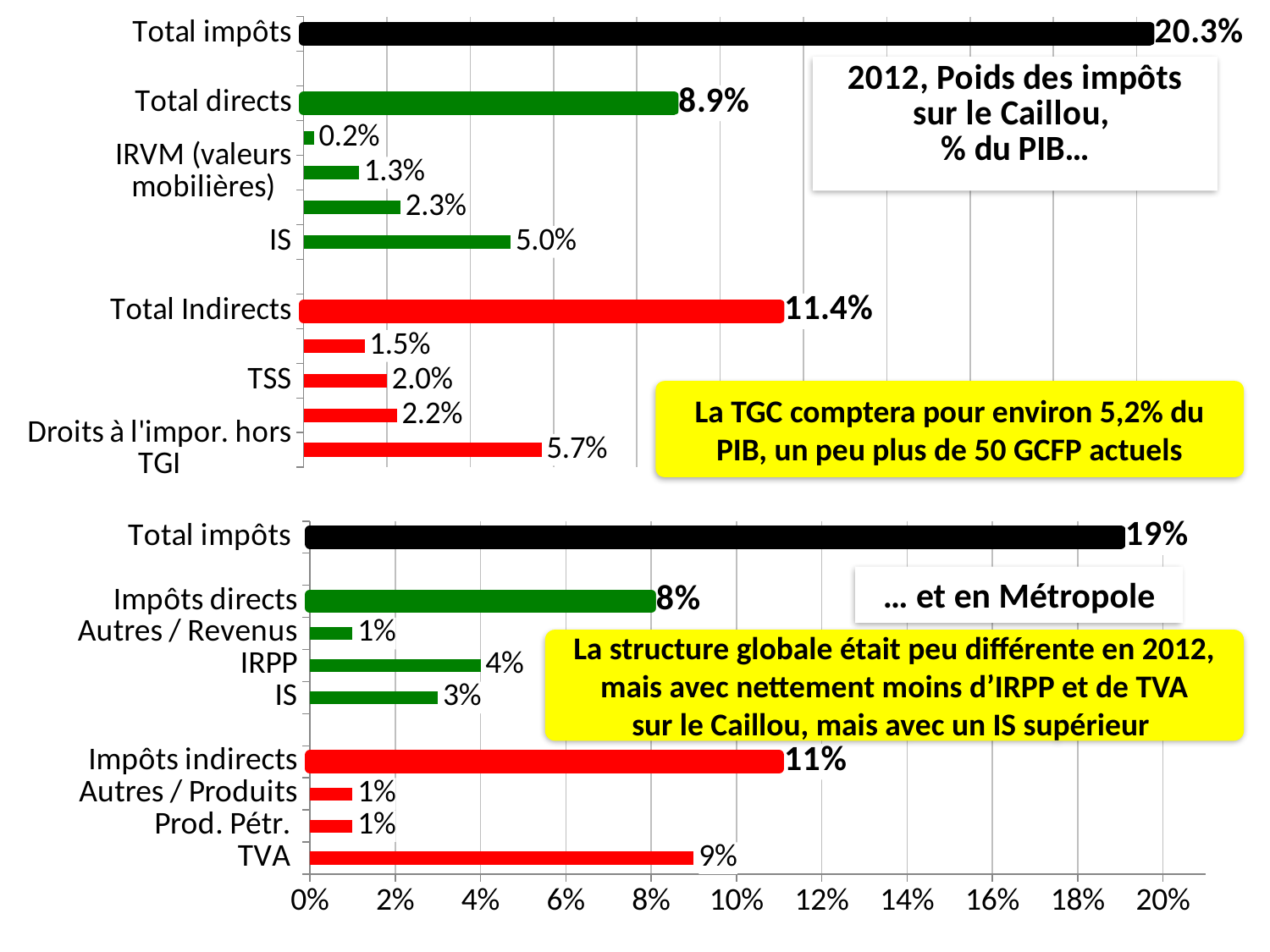

### Chart

| Category | % du PIB |
|---|---|
| Droits à l'impor. hors TGI | 0.0571496710938721 |
| TGI | 0.0224068101761081 |
| TSS | 0.0200236184117833 |
| Autres | 0.0146517072926786 |
| Total Indirects | 0.114231806974442 |
|  | None |
| IS | 0.0497528482403339 |
| IRPP | 0.0232733213027141 |
| IRVM (valeurs mobilières) | 0.0133170283314861 |
| Divers | 0.00249536889828431 |
| Total directs | 0.0888385667728185 |
|  | None |
| Total impôts | 0.203070373747261 |
La TGC comptera pour environ 5,2% du PIB, un peu plus de 50 GCFP actuels

### Chart

| Category | % du PIB |
|---|---|
| TVA  | 0.09 |
| Prod. Pétr.  | 0.01 |
| Autres / Produits | 0.01 |
| Impôts indirects | 0.11 |
|  | None |
| IS | 0.03 |
| IRPP | 0.04 |
| Autres / Revenus | 0.01 |
| Impôts directs | 0.08 |
|  | None |
| Total impôts  | 0.19 |
… et en Métropole
La structure globale était peu différente en 2012, mais avec nettement moins d’IRPP et de TVA
sur le Caillou, mais avec un IS supérieur